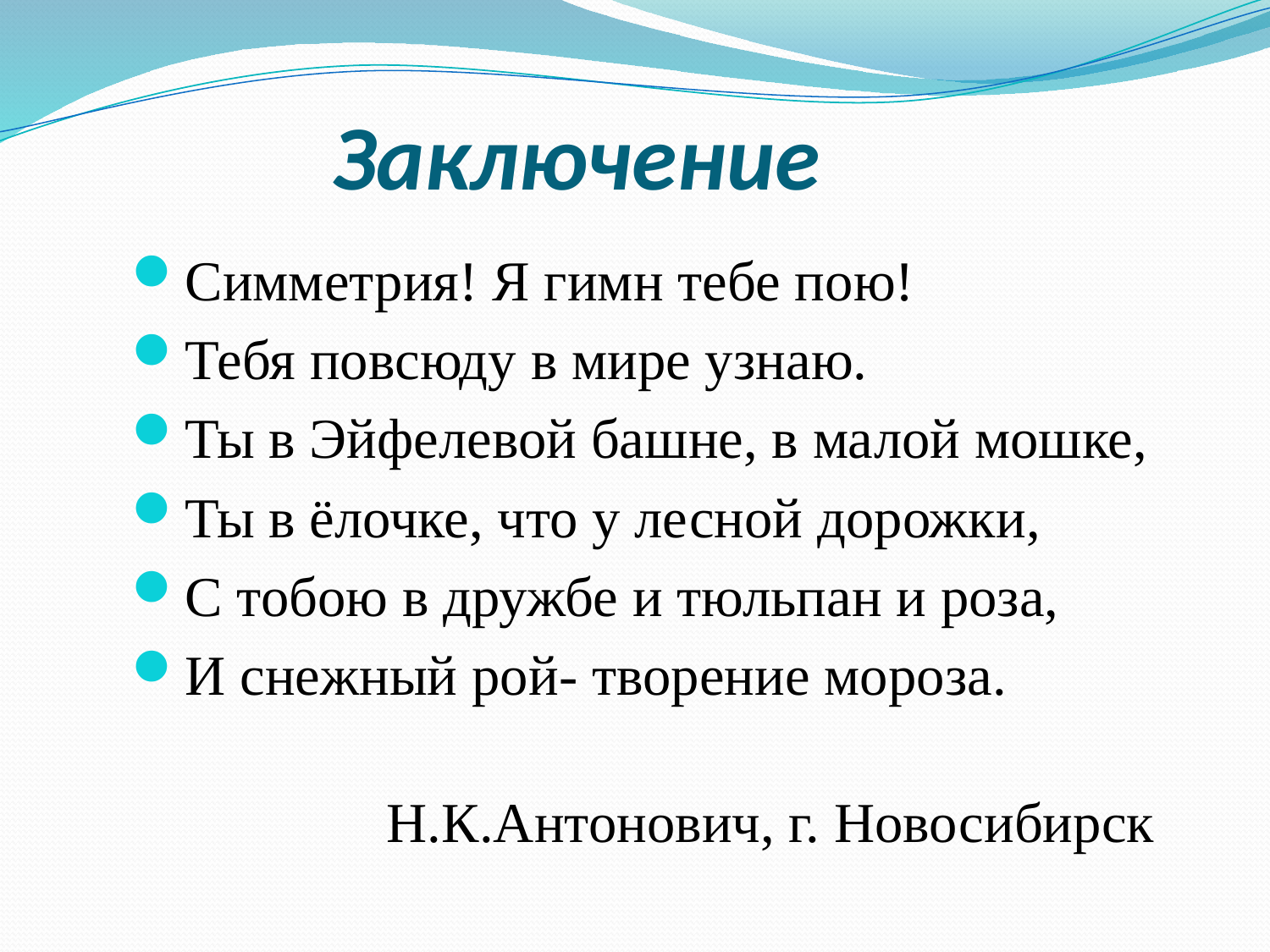

# Заключение
Симметрия! Я гимн тебе пою!
Тебя повсюду в мире узнаю.
Ты в Эйфелевой башне, в малой мошке,
Ты в ёлочке, что у лесной дорожки,
С тобою в дружбе и тюльпан и роза,
И снежный рой- творение мороза.
                  Н.К.Антонович, г. Новосибирск